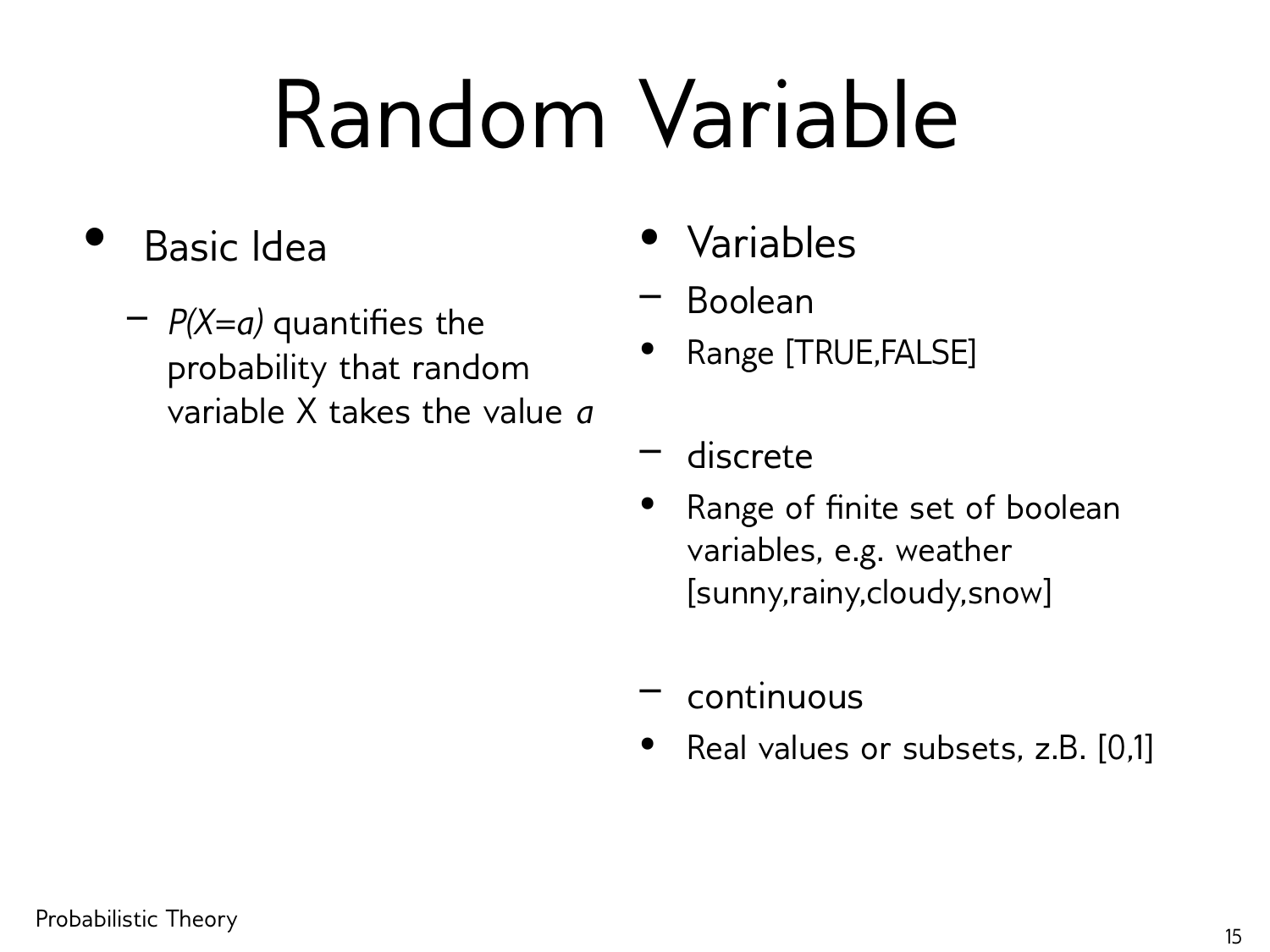

# Random Variable
Basic Idea
P(X=a) quantifies the probability that random variable X takes the value a
Variables
Boolean
Range [TRUE,FALSE]

discrete
Range of finite set of boolean variables, e.g. weather [sunny,rainy,cloudy,snow]

continuous
Real values or subsets, z.B. [0,1]
Probabilistic Theory
15